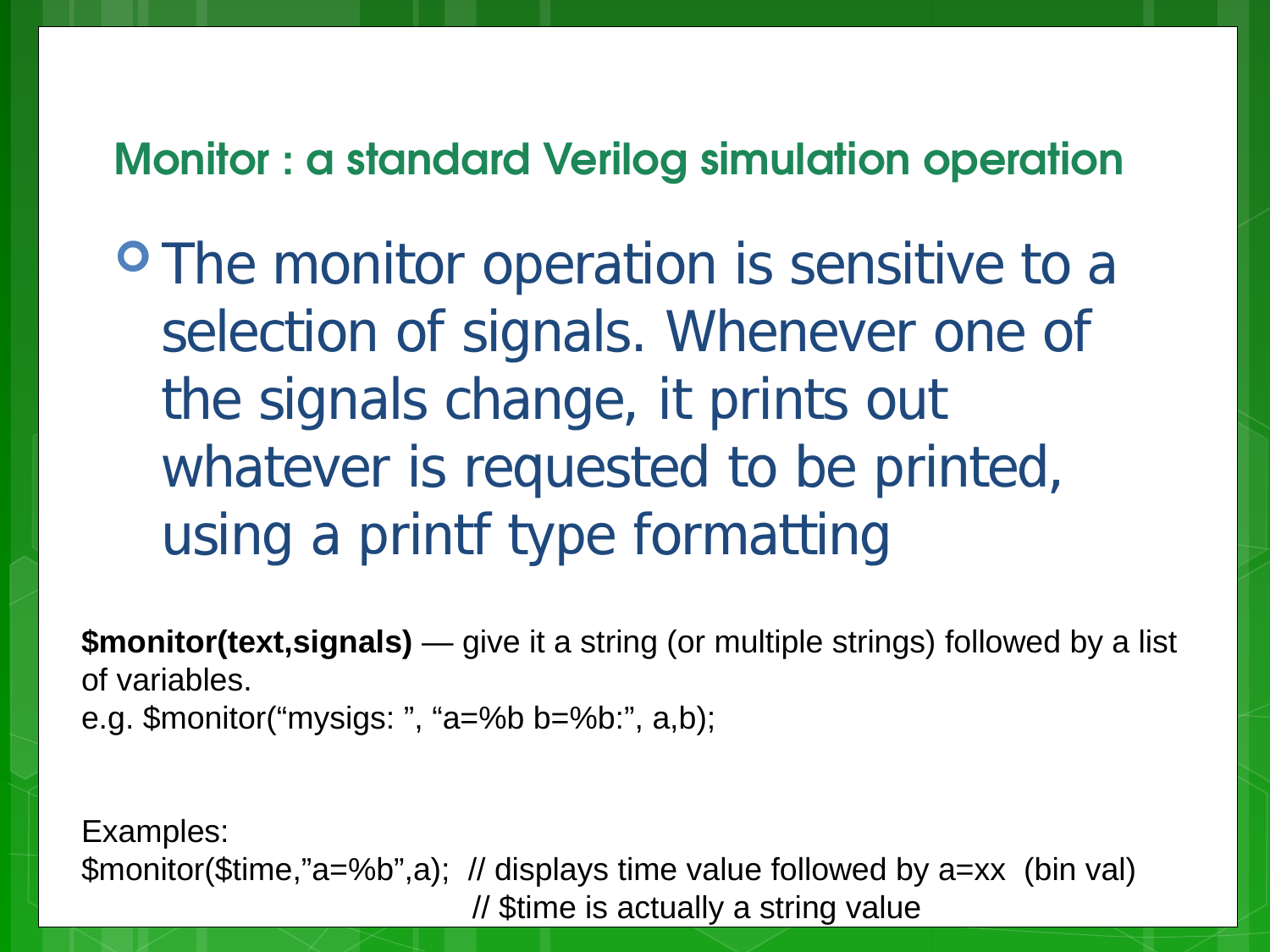

# Monitor : a standard Verilog simulation operation
The monitor operation is sensitive to a selection of signals. Whenever one of the signals change, it prints out whatever is requested to be printed, using a printf type formatting
$monitor(text,signals) — give it a string (or multiple strings) followed by a list of variables.
e.g. $monitor(“mysigs: ”, “a=%b b=%b:”, a,b);
Examples:
$monitor($time,”a=%b”,a);  // displays time value followed by a=xx  (bin val)
                                            // $time is actually a string value